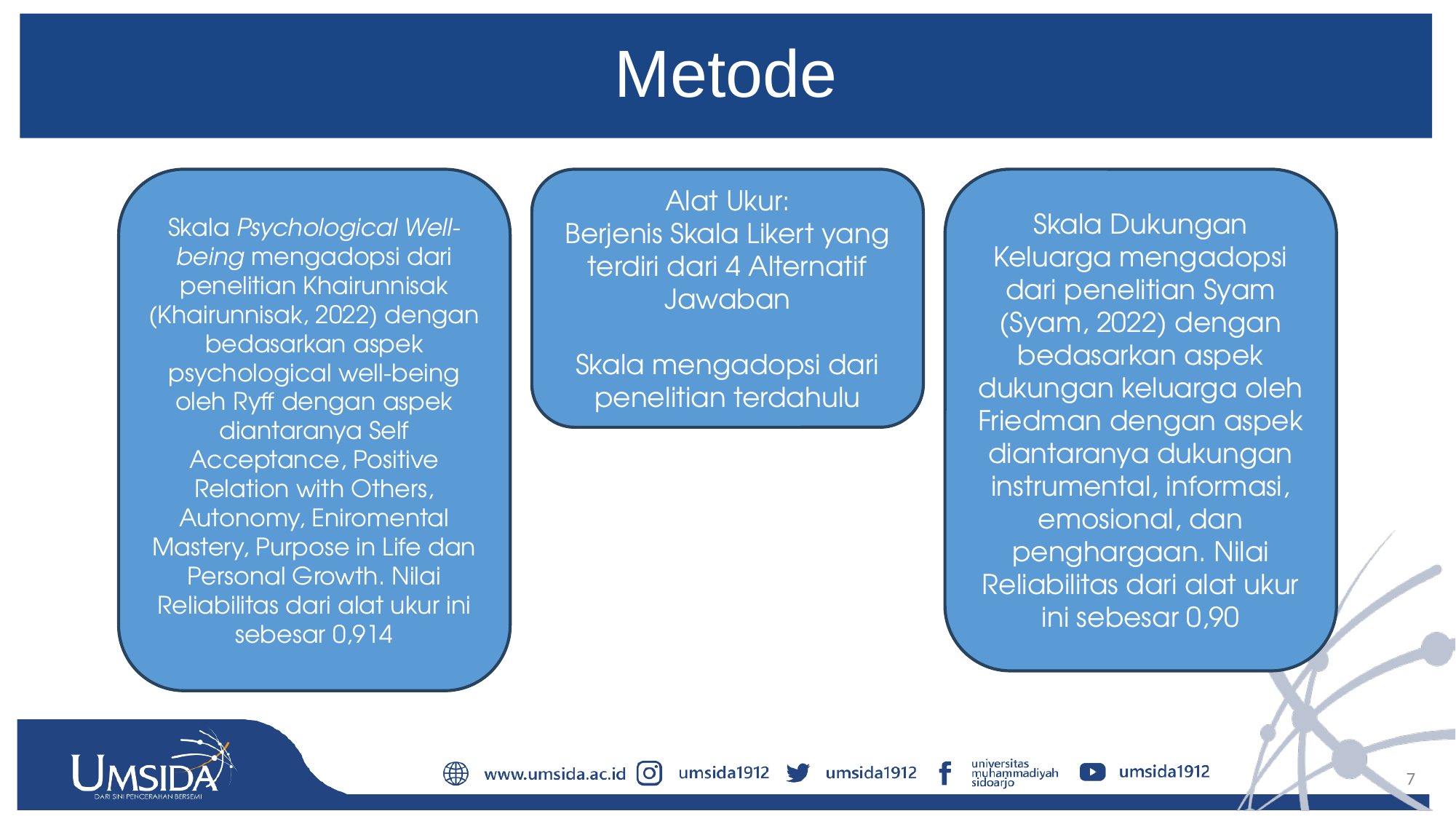

# Metode
Skala Psychological Well-being mengadopsi dari penelitian Khairunnisak (Khairunnisak, 2022) dengan bedasarkan aspek psychological well-being oleh Ryff dengan aspek diantaranya Self Acceptance, Positive Relation with Others, Autonomy, Eniromental Mastery, Purpose in Life dan Personal Growth. Nilai Reliabilitas dari alat ukur ini sebesar 0,914
Alat Ukur:
Berjenis Skala Likert yang terdiri dari 4 Alternatif Jawaban

Skala mengadopsi dari penelitian terdahulu
Skala Dukungan Keluarga mengadopsi dari penelitian Syam (Syam, 2022) dengan bedasarkan aspek dukungan keluarga oleh Friedman dengan aspek diantaranya dukungan instrumental, informasi, emosional, dan penghargaan. Nilai Reliabilitas dari alat ukur ini sebesar 0,90